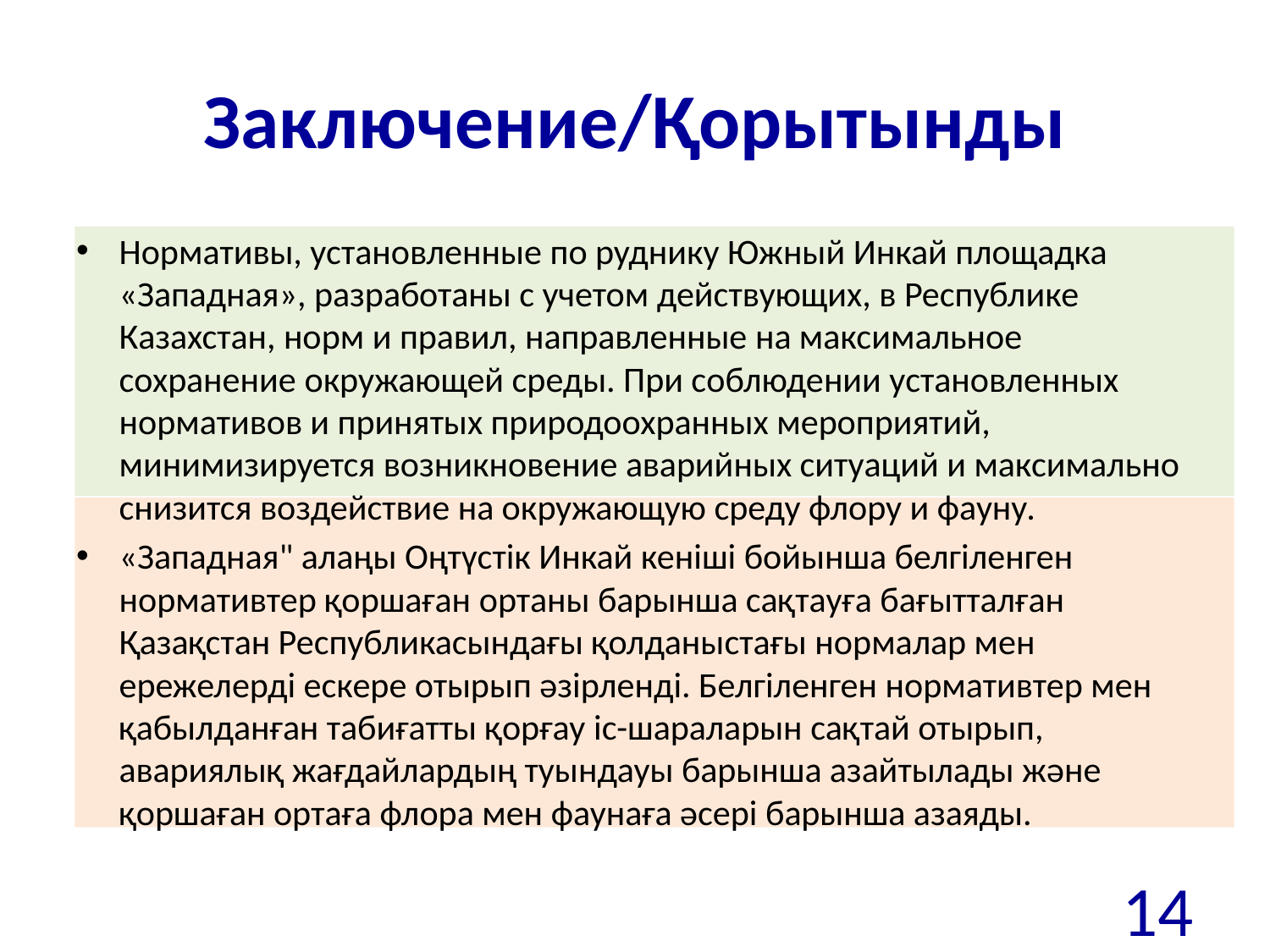

# Заключение/Қорытынды
Нормативы, установленные по руднику Южный Инкай площадка «Западная», разработаны с учетом действующих, в Республике Казахстан, норм и правил, направленные на максимальное сохранение окружающей среды. При соблюдении установленных нормативов и принятых природоохранных мероприятий, минимизируется возникновение аварийных ситуаций и максимально снизится воздействие на окружающую среду флору и фауну.
«Западная" алаңы Оңтүстік Инкай кеніші бойынша белгіленген нормативтер қоршаған ортаны барынша сақтауға бағытталған Қазақстан Республикасындағы қолданыстағы нормалар мен ережелерді ескере отырып әзірленді. Белгіленген нормативтер мен қабылданған табиғатты қорғау іс-шараларын сақтай отырып, авариялық жағдайлардың туындауы барынша азайтылады және қоршаған ортаға флора мен фаунаға әсері барынша азаяды.

14